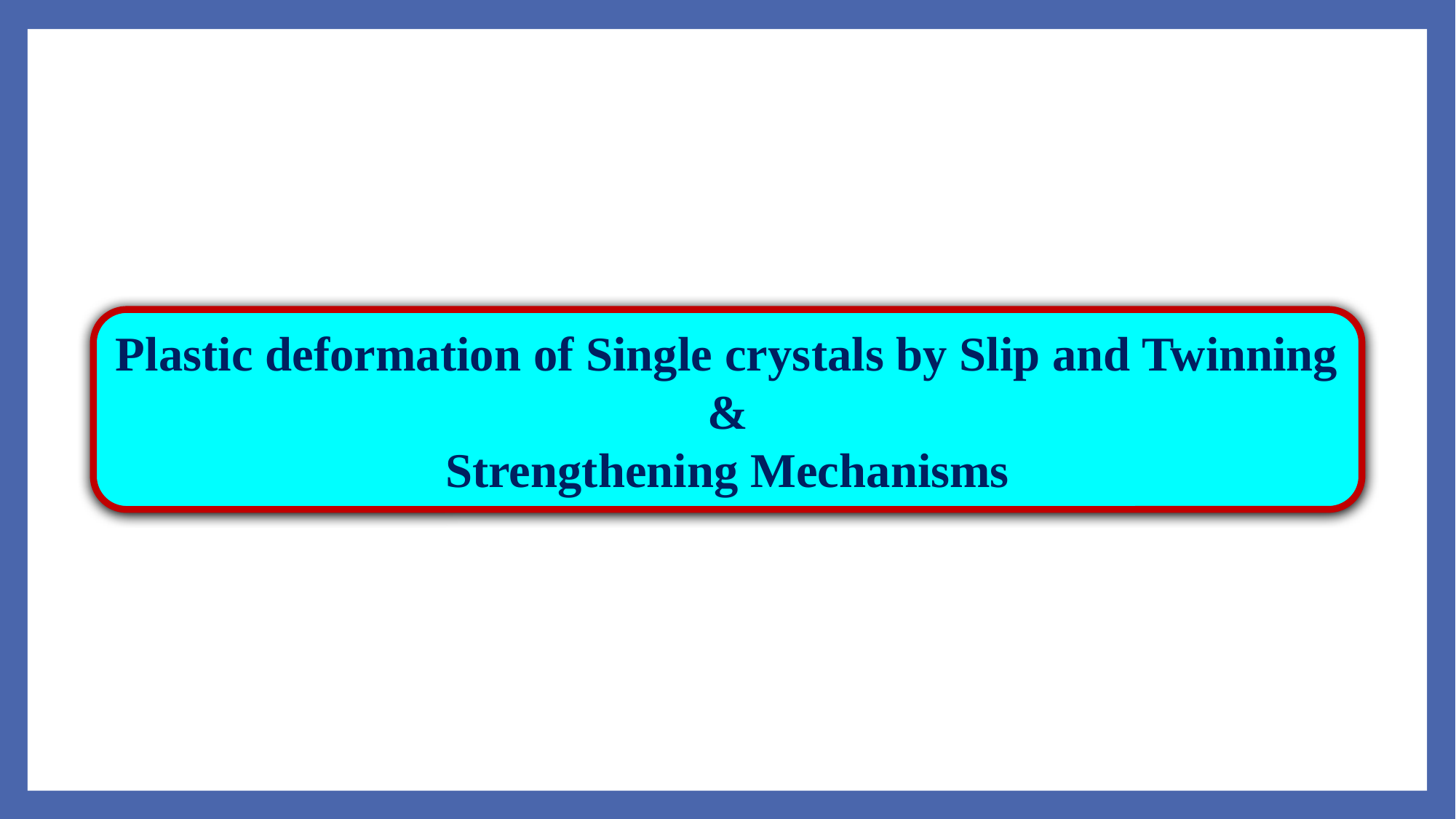

Plastic deformation of Single crystals by Slip and Twinning
&
Strengthening Mechanisms